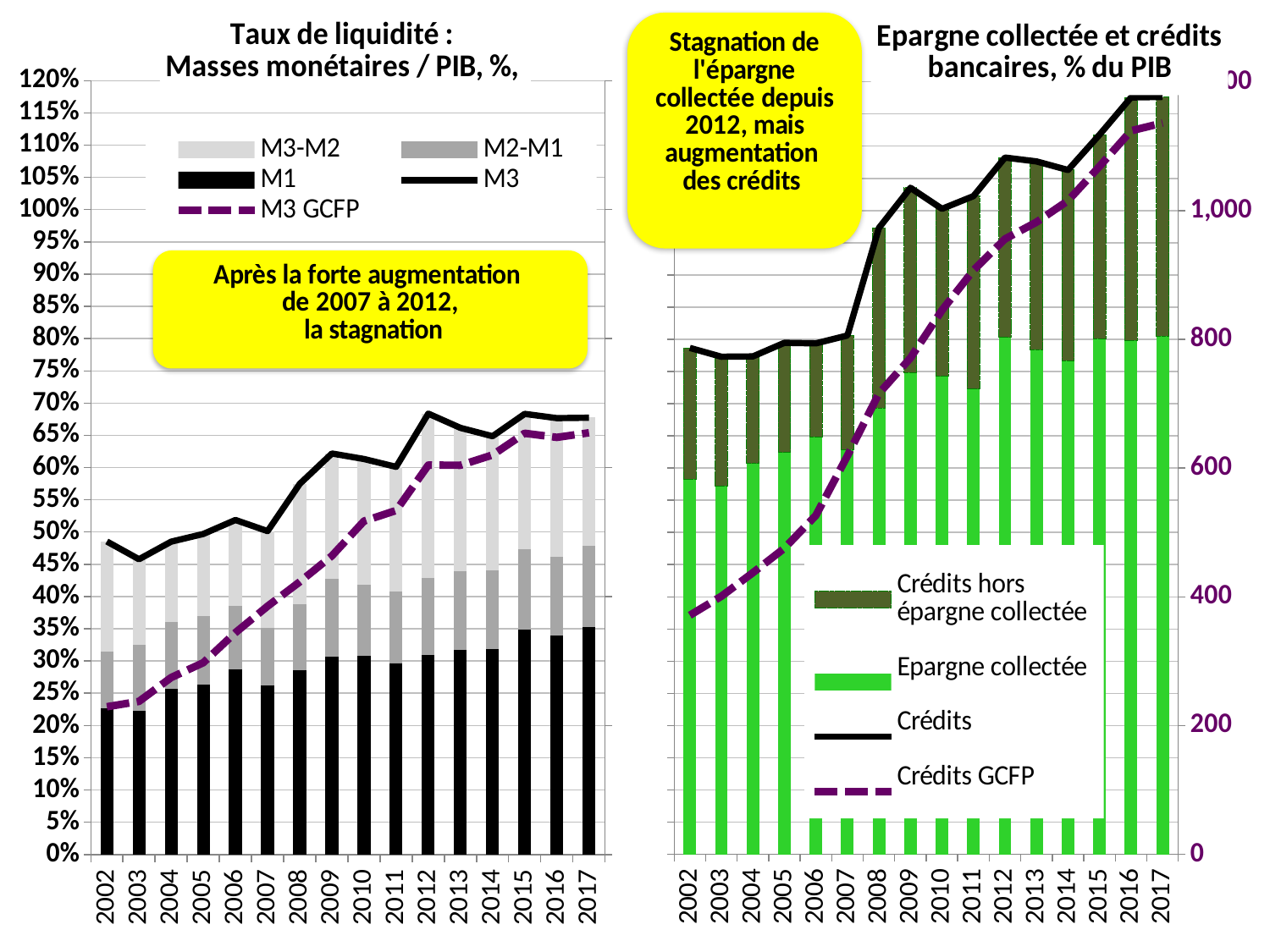

### Chart: Taux de liquidité :
Masses monétaires / PIB, %,

| Category | M1 | M2-M1 | M3-M2 | M3 | M3 GCFP |
|---|---|---|---|---|---|
| 2002.0 | 0.226815321864942 | 0.0877083086848461 | 0.170848785263684 | 0.485372415813472 | 229.094 |
| 2003.0 | 0.22209067169747 | 0.103524290907433 | 0.132135117253372 | 0.457750079858275 | 237.364 |
| 2004.0 | 0.257115449878531 | 0.102795961399382 | 0.125153826606211 | 0.485065237884124 | 274.318 |
| 2005.0 | 0.263251071696778 | 0.105841870608691 | 0.127878891382293 | 0.496971833687762 | 297.389 |
| 2006.0 | 0.286868632869677 | 0.099089903583645 | 0.132717391935792 | 0.518675928389114 | 344.0359999999995 |
| 2007.0 | 0.261766929430511 | 0.0890469292598399 | 0.150544858982488 | 0.501358717672838 | 385.032 |
| 2008.0 | 0.285596273888853 | 0.103097214287609 | 0.185910714286305 | 0.574604202462767 | 422.744 |
| 2009.0 | 0.306540085804637 | 0.120720006982537 | 0.194556306775075 | 0.621816399562249 | 463.076 |
| 2010.0 | 0.308322448461466 | 0.110574875461643 | 0.194429318328226 | 0.613326642251335 | 516.981 |
| 2011.0 | 0.295723018846663 | 0.112188635659351 | 0.193192664168803 | 0.601104318674817 | 533.4349999999994 |
| 2012.0 | 0.309160542558944 | 0.120251934488644 | 0.254273701704699 | 0.683686178752287 | 603.8059999999995 |
| 2013.0 | 0.317526672455111 | 0.121716310872727 | 0.222313937568096 | 0.661556920895934 | 603.583 |
| 2014.0 | 0.317963830795949 | 0.122331630959537 | 0.208312394223934 | 0.648607855979421 | 619.544 |
| 2015.0 | 0.348090347398389 | 0.125151519731627 | 0.210034969993922 | 0.683276837123937 | 653.208 |
| 2016.0 | 0.338895721186953 | 0.123291673838119 | 0.214457595661948 | 0.67664499068702 | 646.868 |
| 2017.0 | 0.352129773019306 | 0.126352447965751 | 0.199885429978606 | 0.677331975160665 | 654.0 |

### Chart: Epargne collectée et crédits bancaires, % du PIB

| Category | Epargne collectée  | Crédits hors épargne collectée | Crédits  | Crédits GCFP |
|---|---|---|---|---|
| 2002.0 | 0.582763003127473 | 0.203844804381945 | 0.786607807509418 | 371.276 |
| 2003.0 | 0.572231954703267 | 0.200723190171925 | 0.772955144875191 | 400.812 |
| 2004.0 | 0.606832848746023 | 0.166631875020999 | 0.773464723767022 | 437.4159999999995 |
| 2005.0 | 0.623848054829351 | 0.170617710392291 | 0.794465765221643 | 475.41 |
| 2006.0 | 0.64819565599875 | 0.145461312986708 | 0.793656968985458 | 526.4299999999994 |
| 2007.0 | 0.628637257057531 | 0.177320397928618 | 0.805957654986149 | 618.9569999999993 |
| 2008.0 | 0.693483377924976 | 0.27942811095626 | 0.972911488881236 | 715.784 |
| 2009.0 | 0.748224488562739 | 0.287104462781064 | 1.035328951343803 | 771.025 |
| 2010.0 | 0.74268518815109 | 0.259917690200531 | 1.002602878351621 | 845.107 |
| 2011.0 | 0.722998563258867 | 0.299395441868327 | 1.022394005127194 | 907.298 |
| 2012.0 | 0.802654223686111 | 0.279632874870314 | 1.082287098556425 | 955.8353878435414 |
| 2013.0 | 0.783764086126842 | 0.292577008786194 | 1.076341094913036 | 982.018578554165 |
| 2014.0 | 0.766867549761054 | 0.296136617638389 | 1.063004167399443 | 1015.371380127434 |
| 2015.0 | 0.801239870869257 | 0.316594891254143 | 1.1178347621234 | 1068.642414940604 |
| 2016.0 | 0.79853770057802 | 0.377140868286513 | 1.175678568864533 | 1123.9407 |
| 2017.0 | 0.804720098929414 | 0.371807613276267 | 1.176527712205681 | 1136.0 |